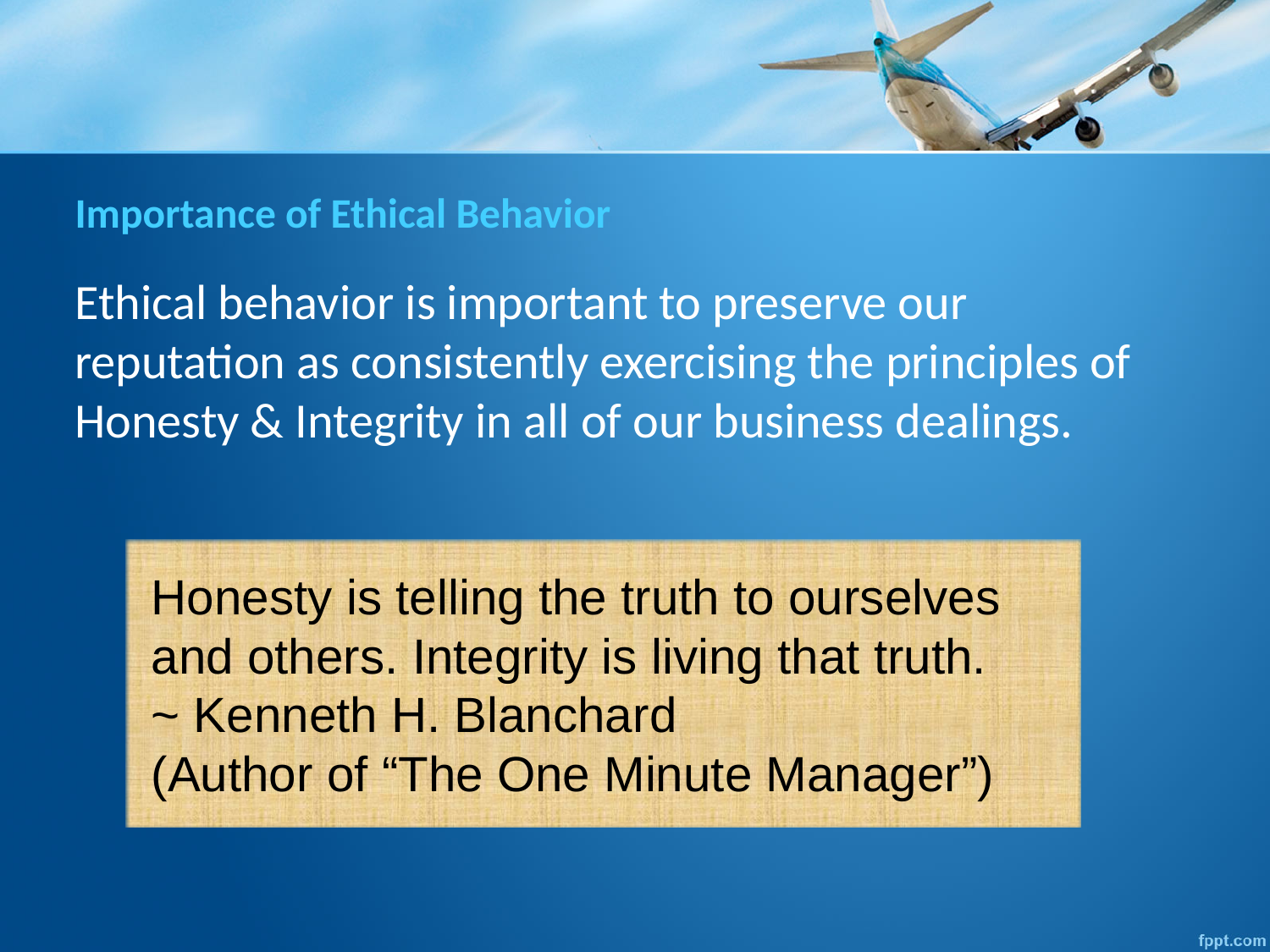

# Importance of Ethical Behavior
Ethical behavior is important to preserve our reputation as consistently exercising the principles of Honesty & Integrity in all of our business dealings.
Honesty is telling the truth to ourselves and others. Integrity is living that truth.
~ Kenneth H. Blanchard
(Author of “The One Minute Manager”)